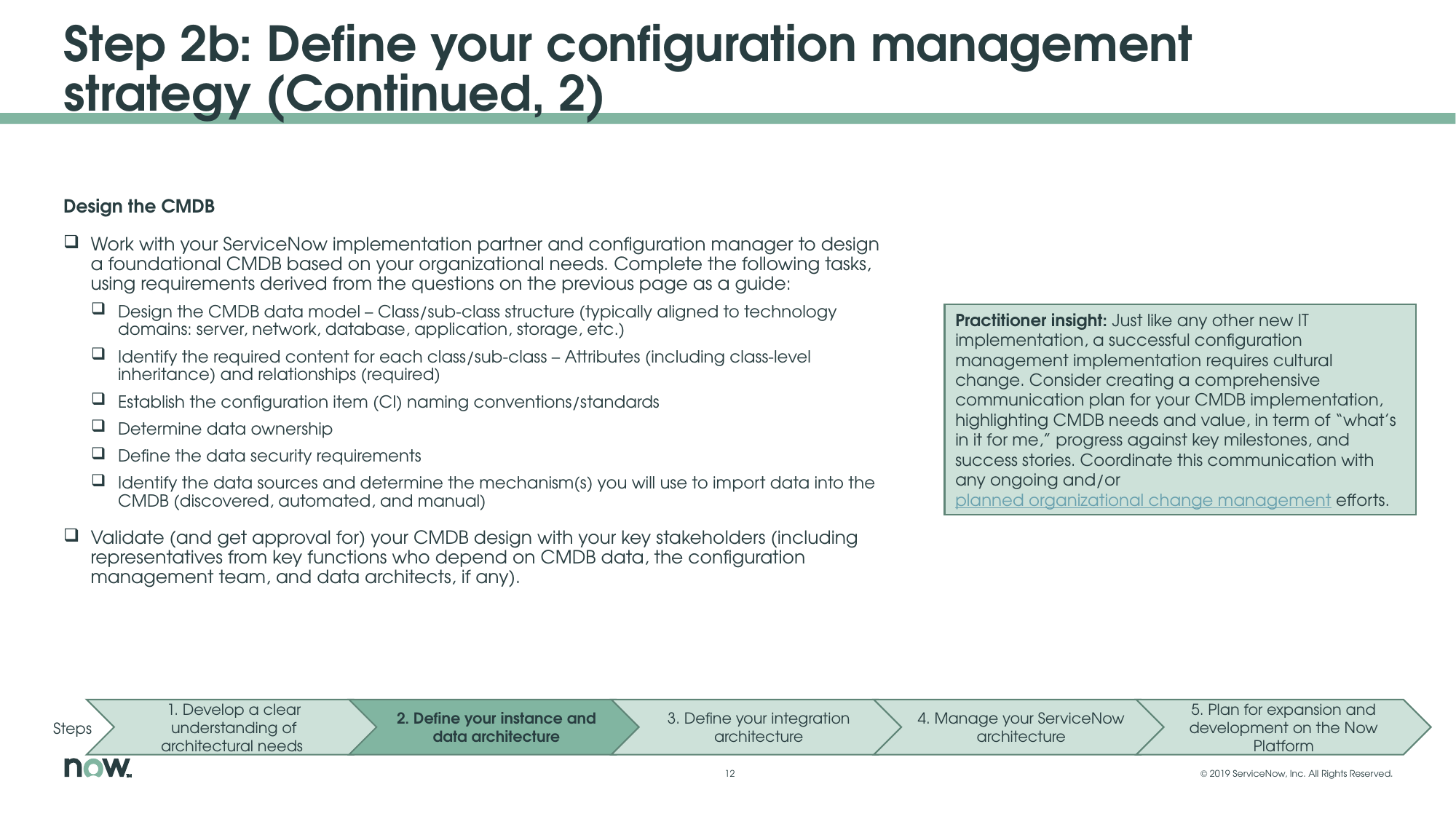

# Step 2b: Define your configuration management strategy (Continued, 2)

Design the CMDB
Work with your ServiceNow implementation partner and configuration manager to design a foundational CMDB based on your organizational needs. Complete the following tasks, using requirements derived from the questions on the previous page as a guide:
Design the CMDB data model – Class/sub-class structure (typically aligned to technology domains: server, network, database, application, storage, etc.)
Identify the required content for each class/sub-class – Attributes (including class-level inheritance) and relationships (required)
Establish the configuration item (CI) naming conventions/standards
Determine data ownership
Define the data security requirements
Identify the data sources and determine the mechanism(s) you will use to import data into the CMDB (discovered, automated, and manual)
Validate (and get approval for) your CMDB design with your key stakeholders (including representatives from key functions who depend on CMDB data, the configuration management team, and data architects, if any).

Practitioner insight: Just like any other new IT implementation, a successful configuration management implementation requires cultural change. Consider creating a comprehensive communication plan for your CMDB implementation, highlighting CMDB needs and value, in term of “what’s in it for me,” progress against key milestones, and success stories. Coordinate this communication with any ongoing and/or planned organizational change management efforts.
1. Develop a clear understanding of architectural needs
2. Define your instance and data architecture
3. Define your integration architecture
4. Manage your ServiceNow architecture
5. Plan for expansion and development on the Now Platform
Steps